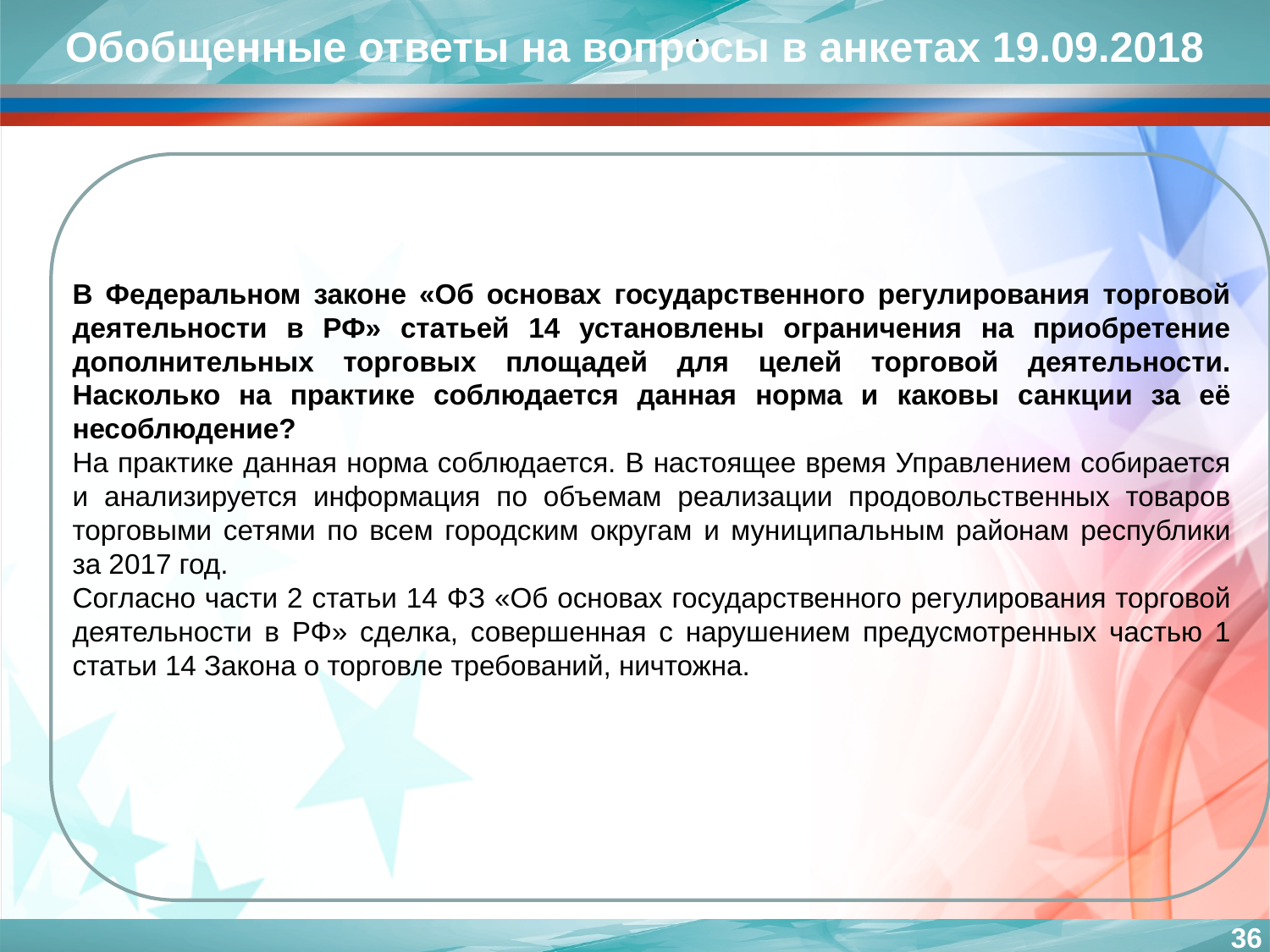

.
Обобщенные ответы на вопросы в анкетах 19.09.2018

В Федеральном законе «Об основах государственного регулирования торговой деятельности в РФ» статьей 14 установлены ограничения на приобретение дополнительных торговых площадей для целей торговой деятельности. Насколько на практике соблюдается данная норма и каковы санкции за её несоблюдение?
На практике данная норма соблюдается. В настоящее время Управлением собирается и анализируется информация по объемам реализации продовольственных товаров торговыми сетями по всем городским округам и муниципальным районам республики за 2017 год.
Согласно части 2 статьи 14 ФЗ «Об основах государственного регулирования торговой деятельности в РФ» сделка, совершенная с нарушением предусмотренных частью 1 статьи 14 Закона о торговле требований, ничтожна.

36